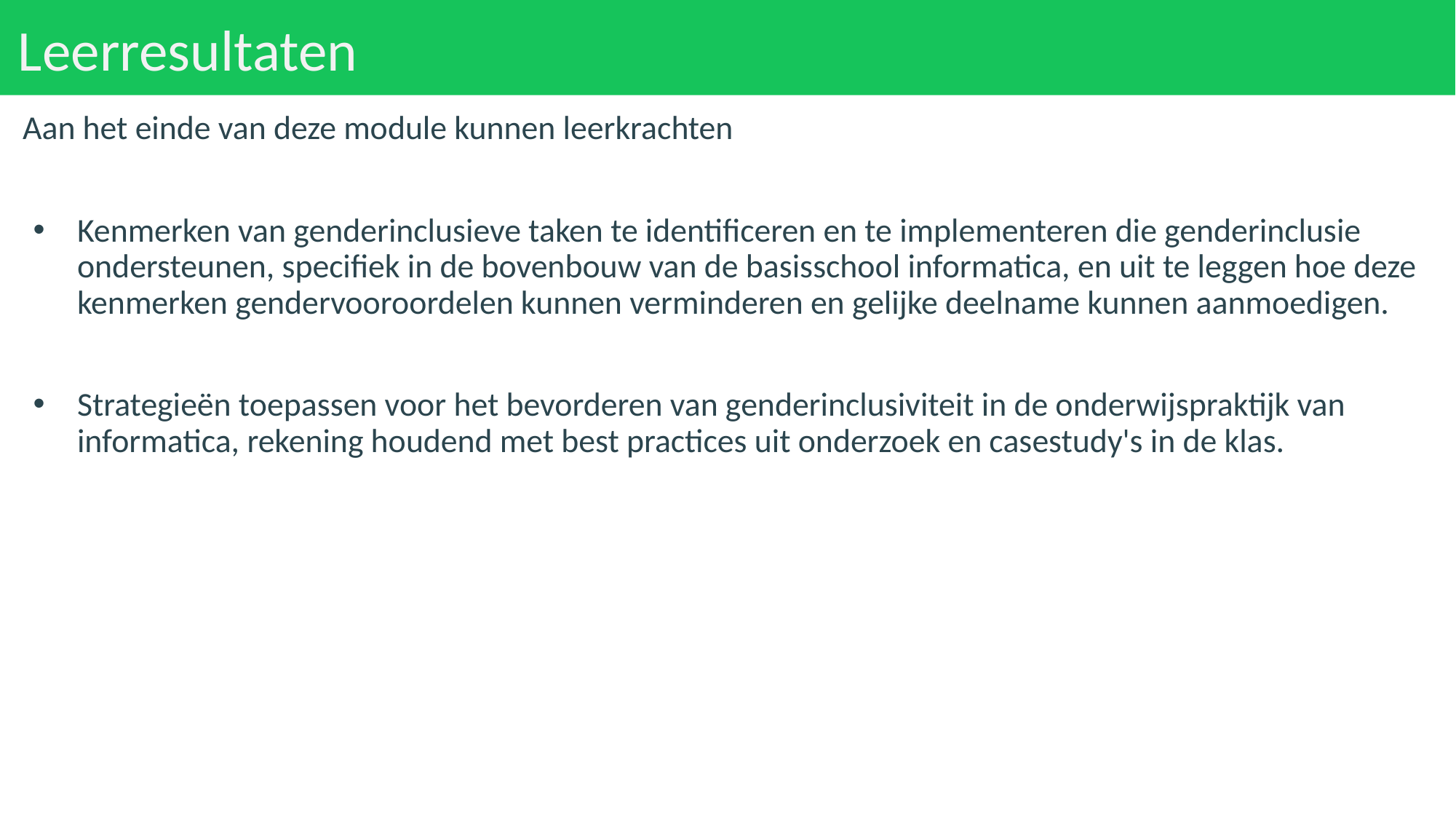

# Leerresultaten
Aan het einde van deze module kunnen leerkrachten

Kenmerken van genderinclusieve taken te identificeren en te implementeren die genderinclusie ondersteunen, specifiek in de bovenbouw van de basisschool informatica, en uit te leggen hoe deze kenmerken gendervooroordelen kunnen verminderen en gelijke deelname kunnen aanmoedigen.

Strategieën toepassen voor het bevorderen van genderinclusiviteit in de onderwijspraktijk van informatica, rekening houdend met best practices uit onderzoek en casestudy's in de klas.